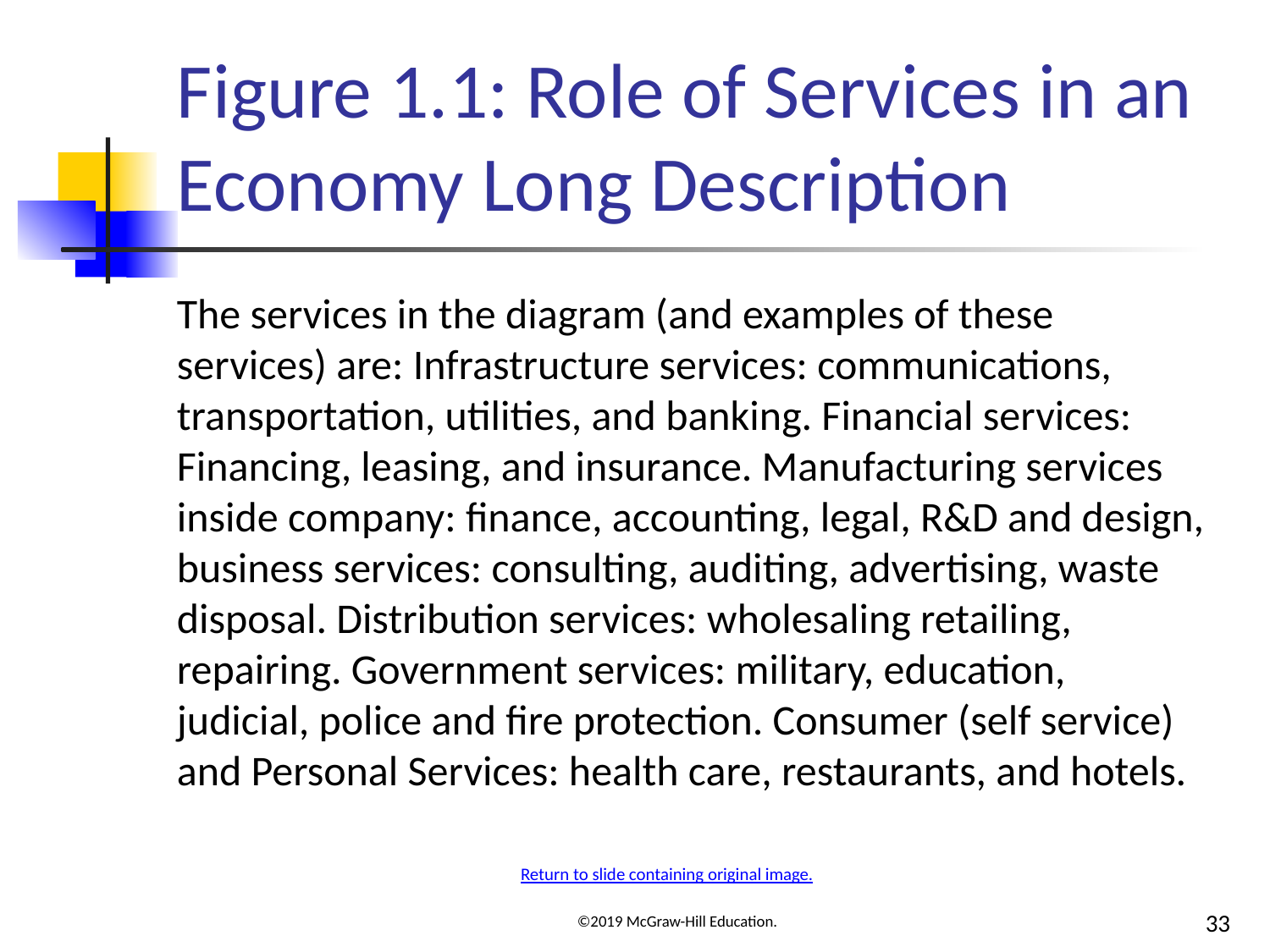

# Figure 1.1: Role of Services in an Economy Long Description
The services in the diagram (and examples of these services) are: Infrastructure services: communications, transportation, utilities, and banking. Financial services: Financing, leasing, and insurance. Manufacturing services inside company: finance, accounting, legal, R&D and design, business services: consulting, auditing, advertising, waste disposal. Distribution services: wholesaling retailing, repairing. Government services: military, education, judicial, police and fire protection. Consumer (self service) and Personal Services: health care, restaurants, and hotels.
Return to slide containing original image.